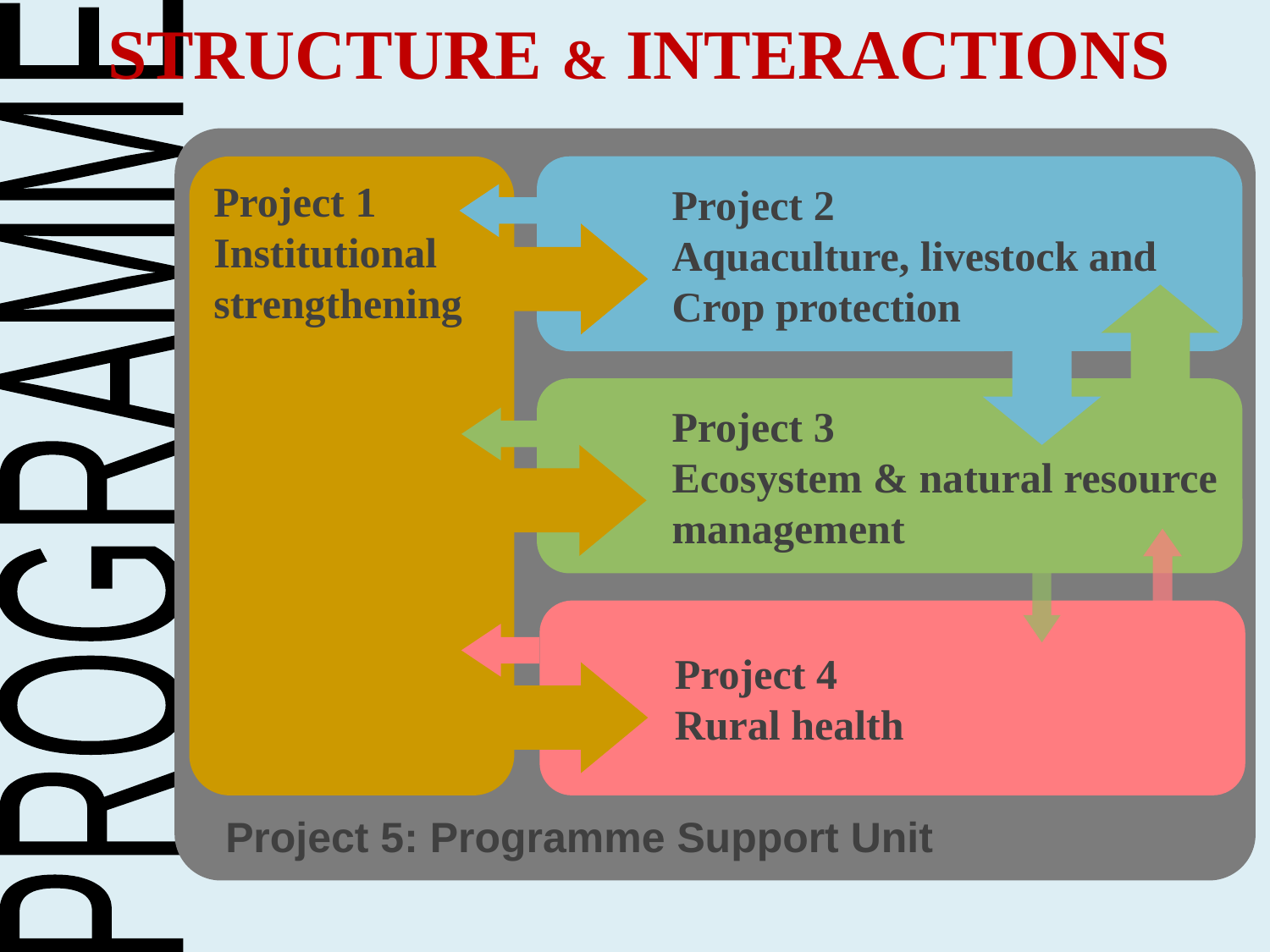

STRUCTURE
& INTERACTIONS
Project 5: Programme Support Unit
Project 1
Institutional strengthening
Project 2
Aquaculture, livestock and
Crop protection

Project 3
Ecosystem & natural resource management
PROGRAMME

Project 4
Rural health